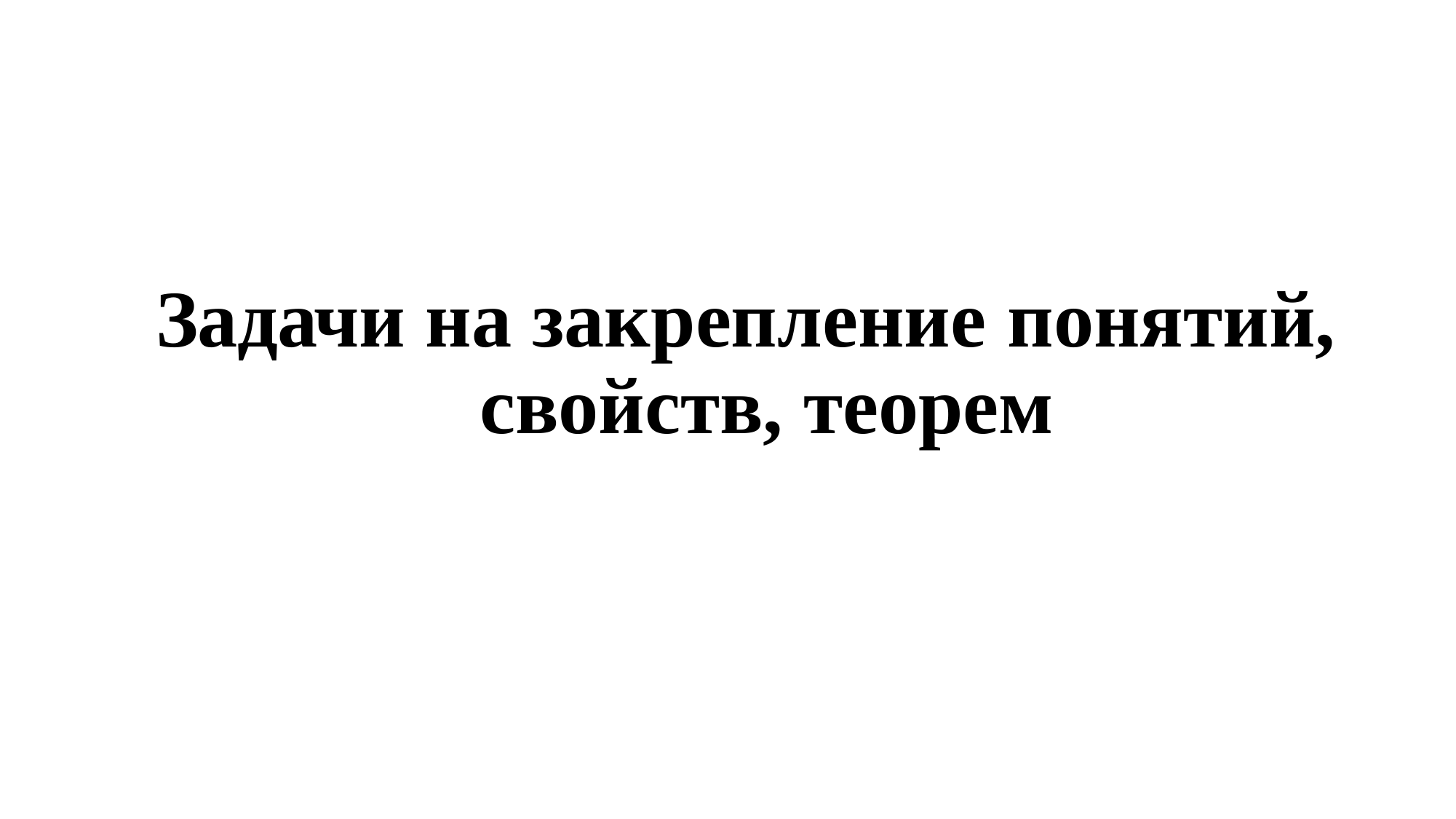

# Задачи на закрепление понятий,  свойств, теорем